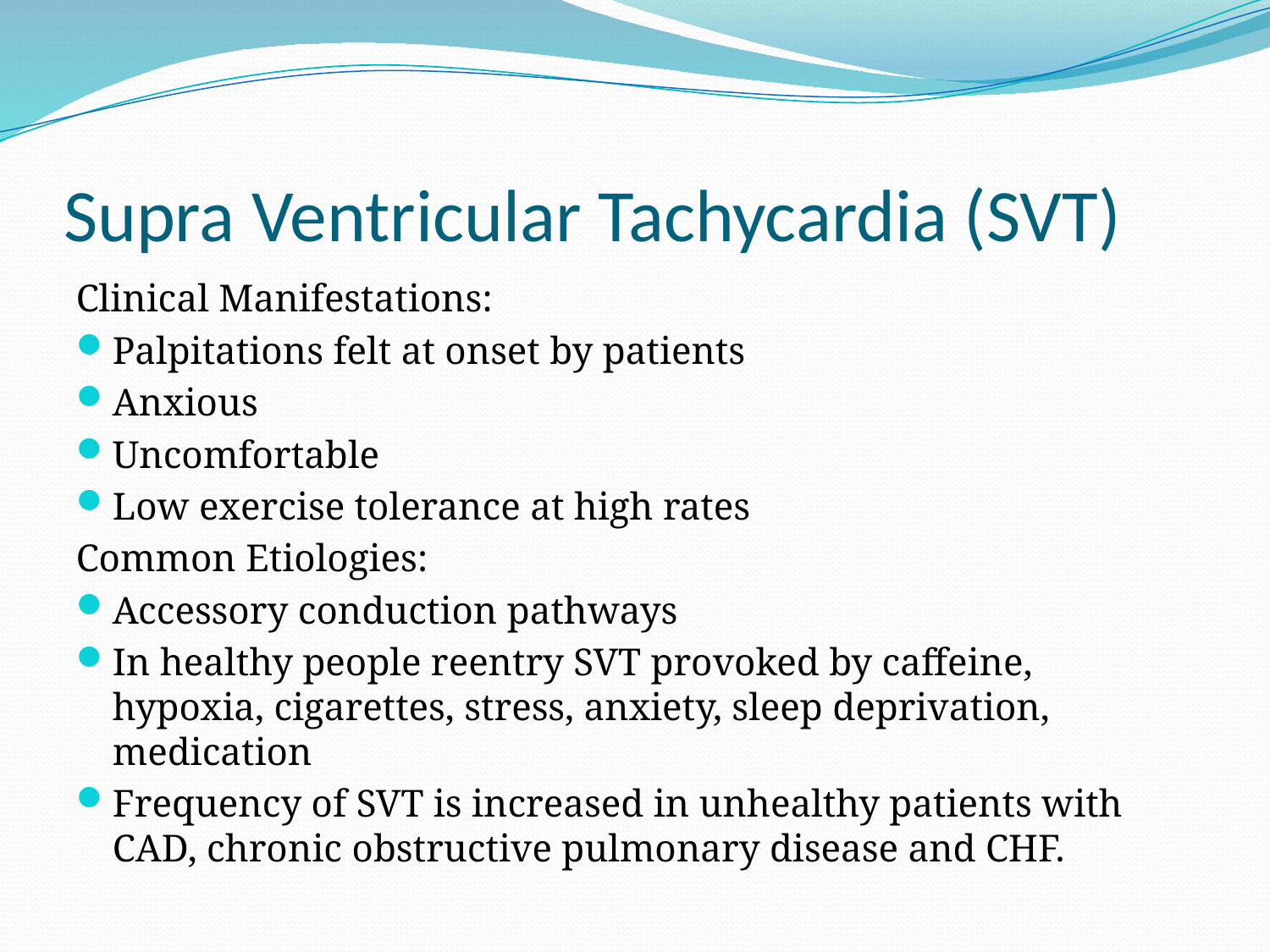

# Supra Ventricular Tachycardia (SVT)
Clinical Manifestations:
Palpitations felt at onset by patients
Anxious
Uncomfortable
Low exercise tolerance at high rates
Common Etiologies:
Accessory conduction pathways
In healthy people reentry SVT provoked by caffeine, hypoxia, cigarettes, stress, anxiety, sleep deprivation, medication
Frequency of SVT is increased in unhealthy patients with CAD, chronic obstructive pulmonary disease and CHF.